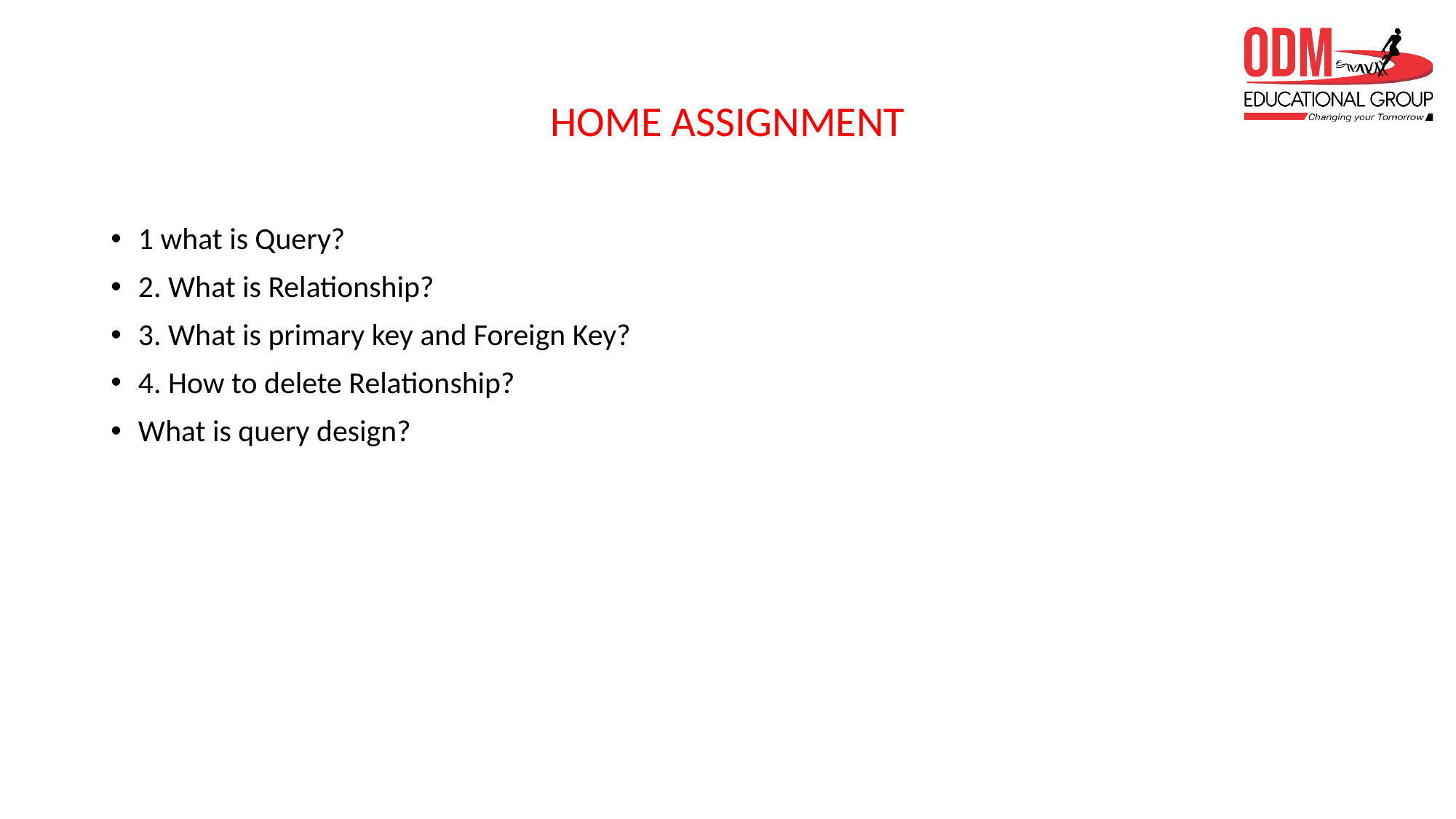

# HOME ASSIGNMENT
1 what is Query?
2. What is Relationship?
3. What is primary key and Foreign Key?
4. How to delete Relationship?
What is query design?